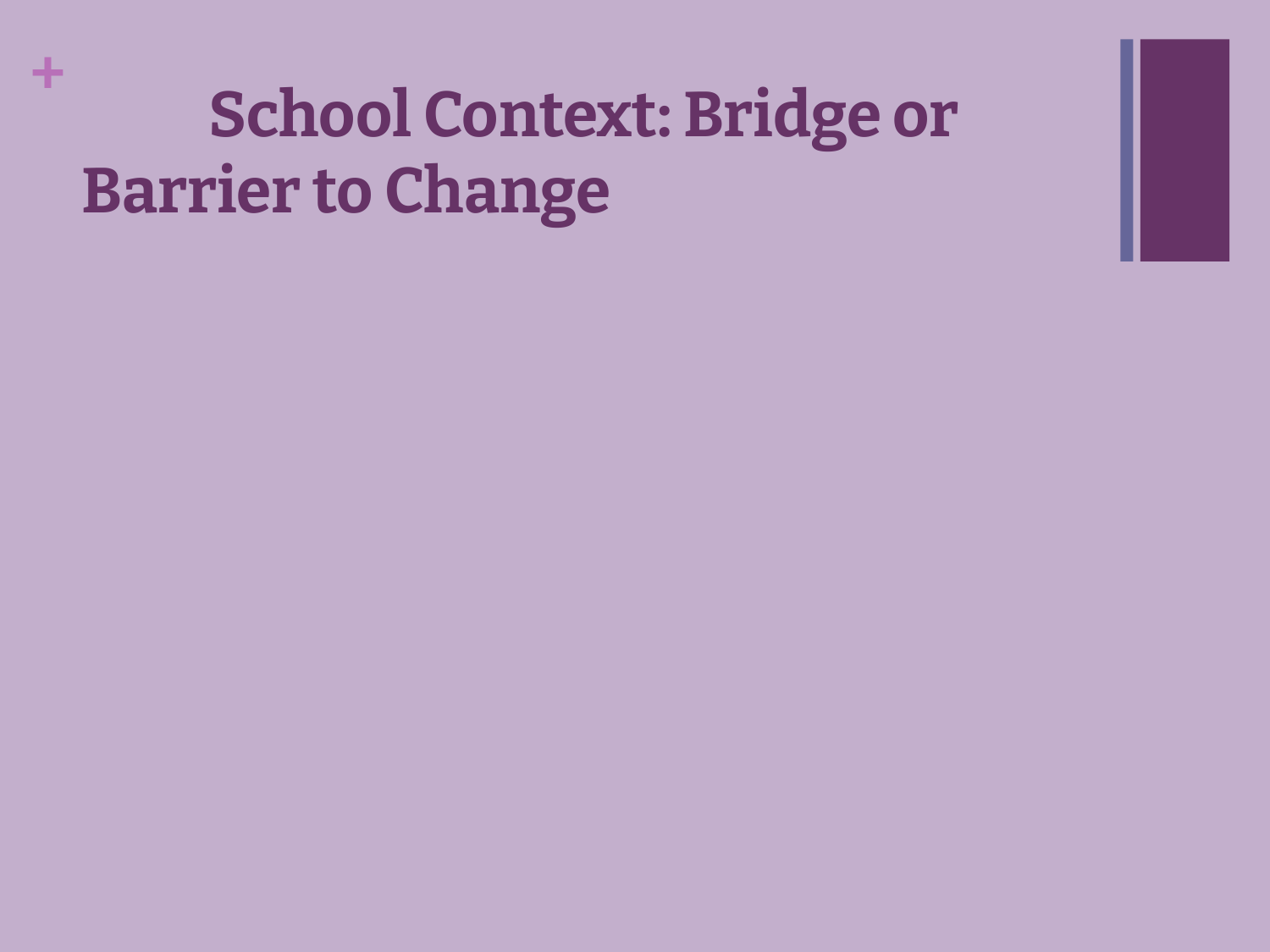

# School Context: Bridge or Barrier to Change